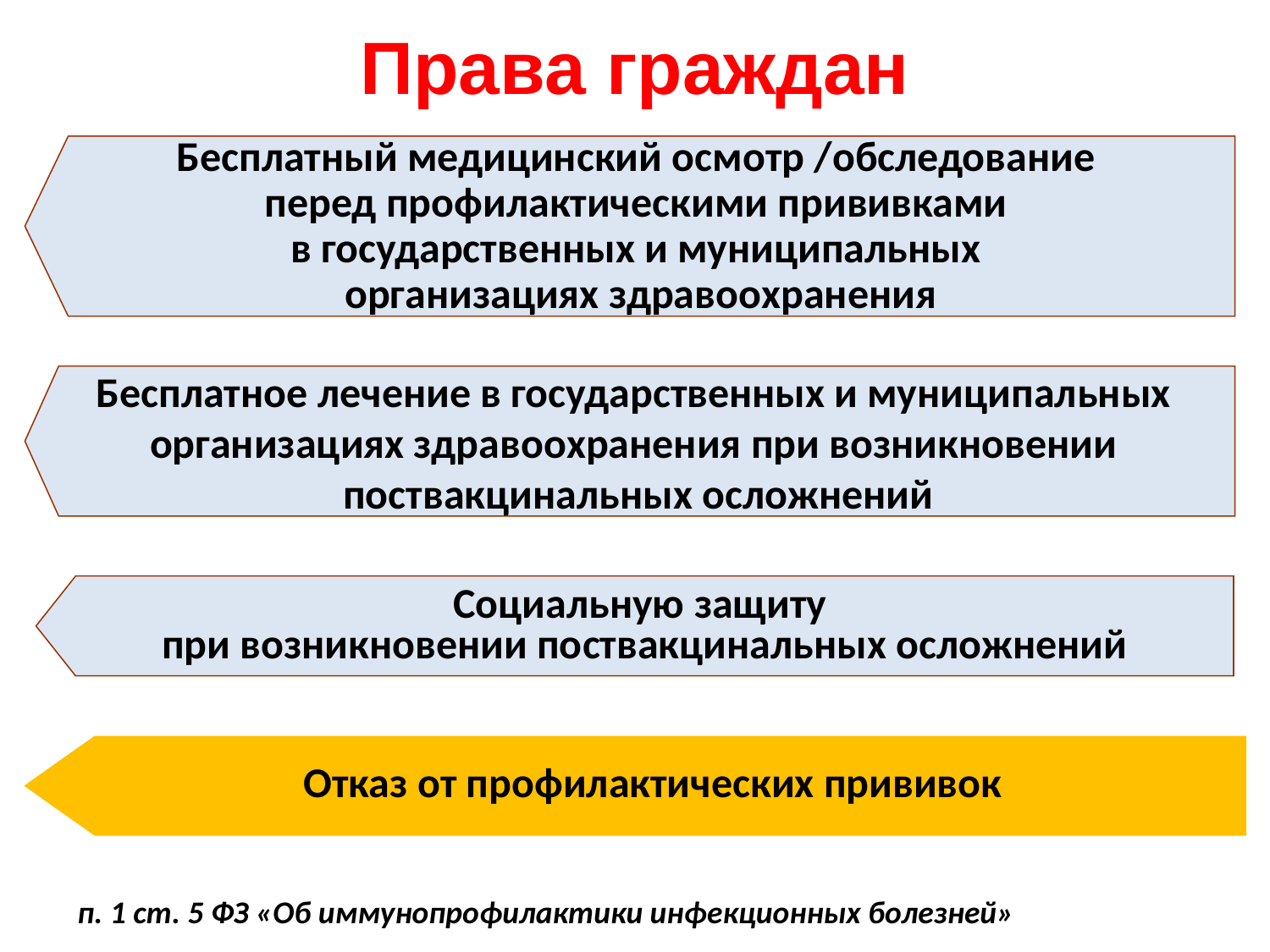

# Права граждан
Бесплатный медицинский осмотр /обследование
перед профилактическими прививками
в государственных и муниципальных
организациях здравоохранения
Бесплатное лечение в государственных и муниципальных
организациях здравоохранения при возникновении
поствакцинальных осложнений
Социальную защиту
при возникновении поствакцинальных осложнений
Отказ от профилактических прививок
п. 1 ст. 5 ФЗ «Об иммунопрофилактики инфекционных болезней»